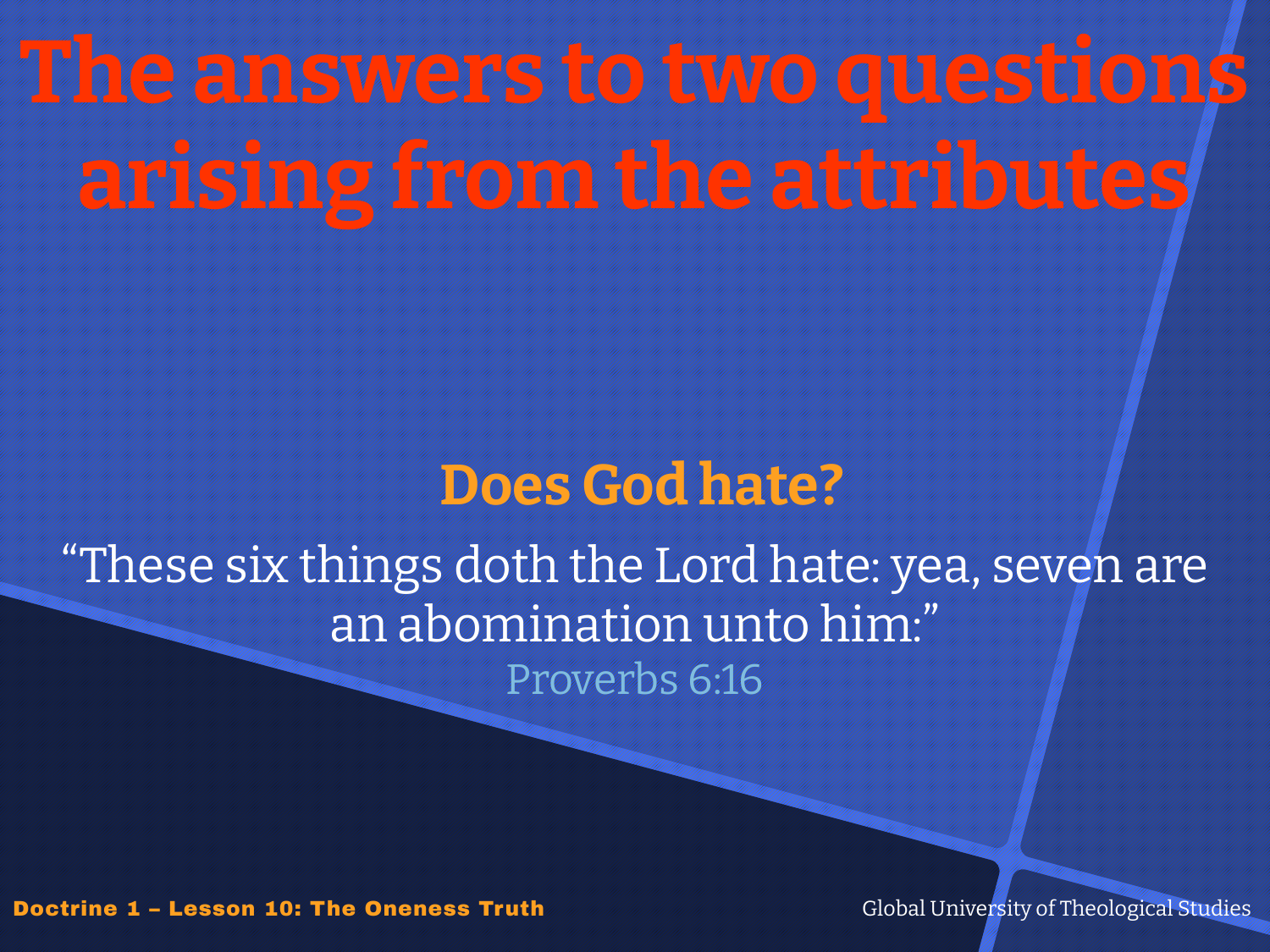

The answers to two questions arising from the attributes
Does God hate?
“These six things doth the Lord hate: yea, seven are an abomination unto him:”
Proverbs 6:16
Doctrine 1 – Lesson 10: The Oneness Truth                                        Global University of Theological Studies